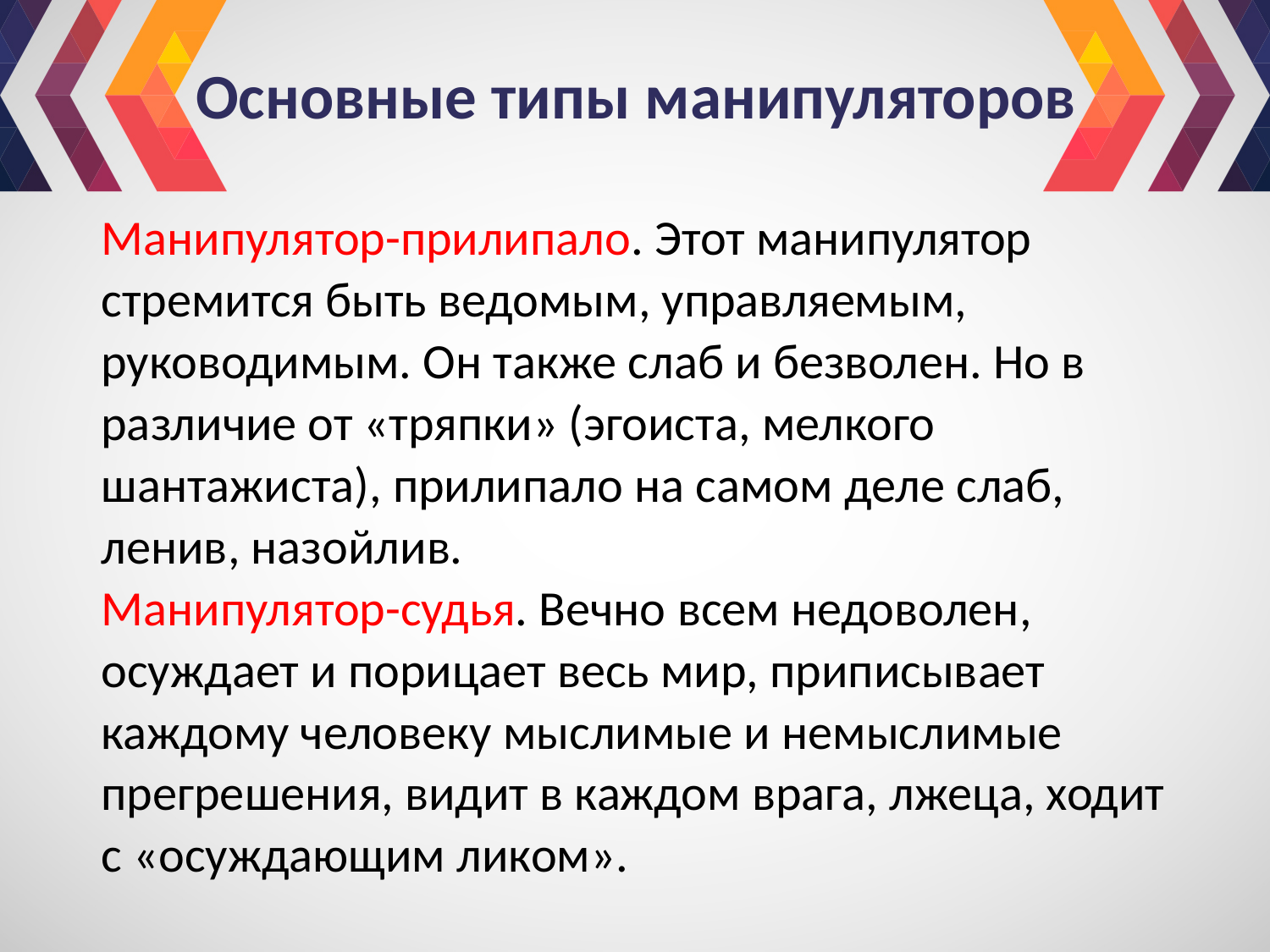

# Основные типы манипуляторов
Манипулятор-прилипало. Этот манипулятор стремится быть ведомым, управляемым, руководимым. Он также слаб и безволен. Но в различие от «тряпки» (эгоиста, мелкого шантажиста), прилипало на самом деле слаб, ленив, назойлив.
Манипулятор-судья. Вечно всем недоволен, осуждает и порицает весь мир, приписывает каждому человеку мыслимые и немыслимые прегрешения, видит в каждом врага, лжеца, ходит с «осуждающим ликом».